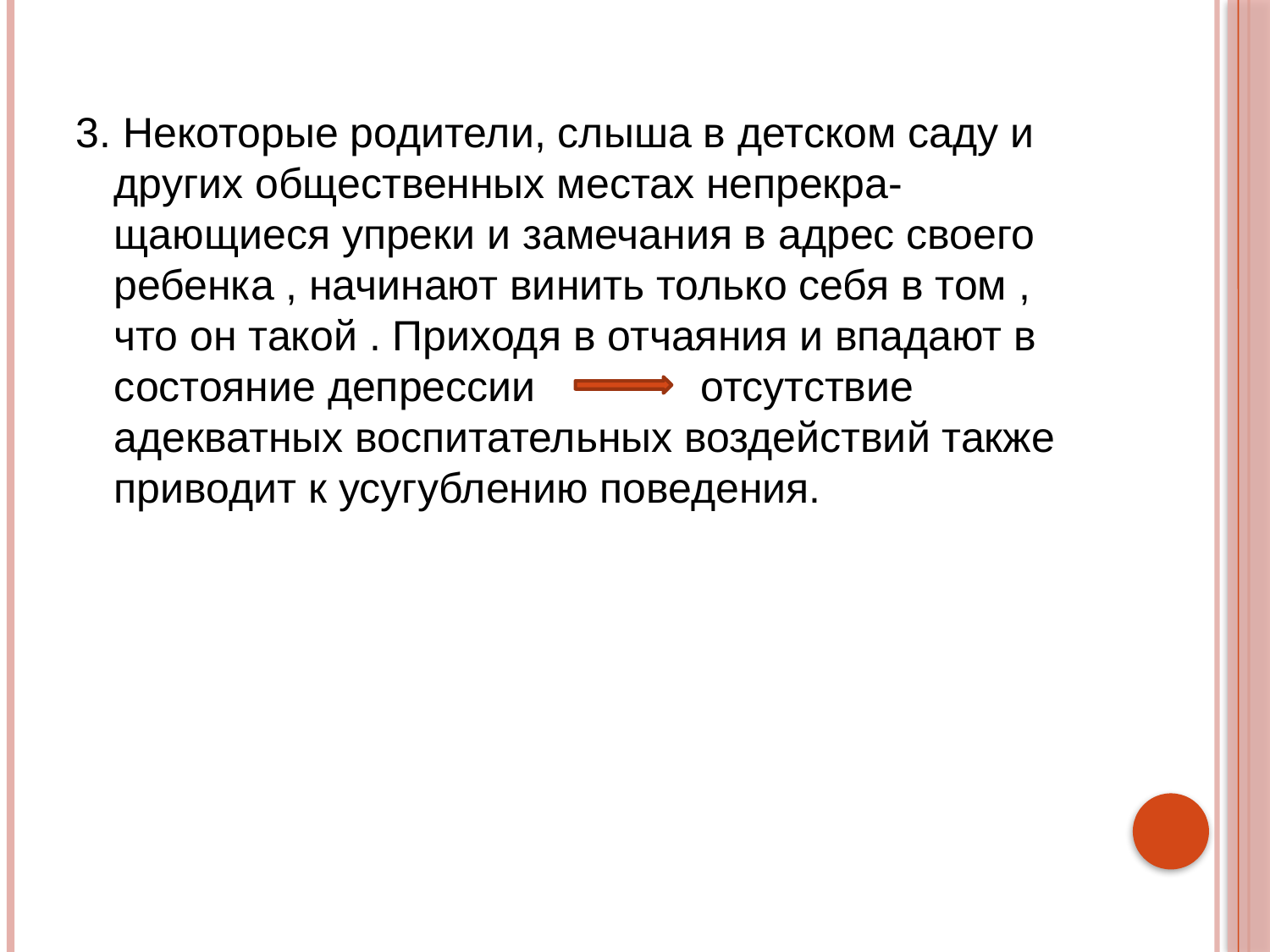

3. Некоторые родители, слыша в детском саду и других общественных местах непрекра-щающиеся упреки и замечания в адрес своего ребенка , начинают винить только себя в том , что он такой . Приходя в отчаяния и впадают в состояние депрессии              отсутствие адекватных воспитательных воздействий также приводит к усугублению поведения.